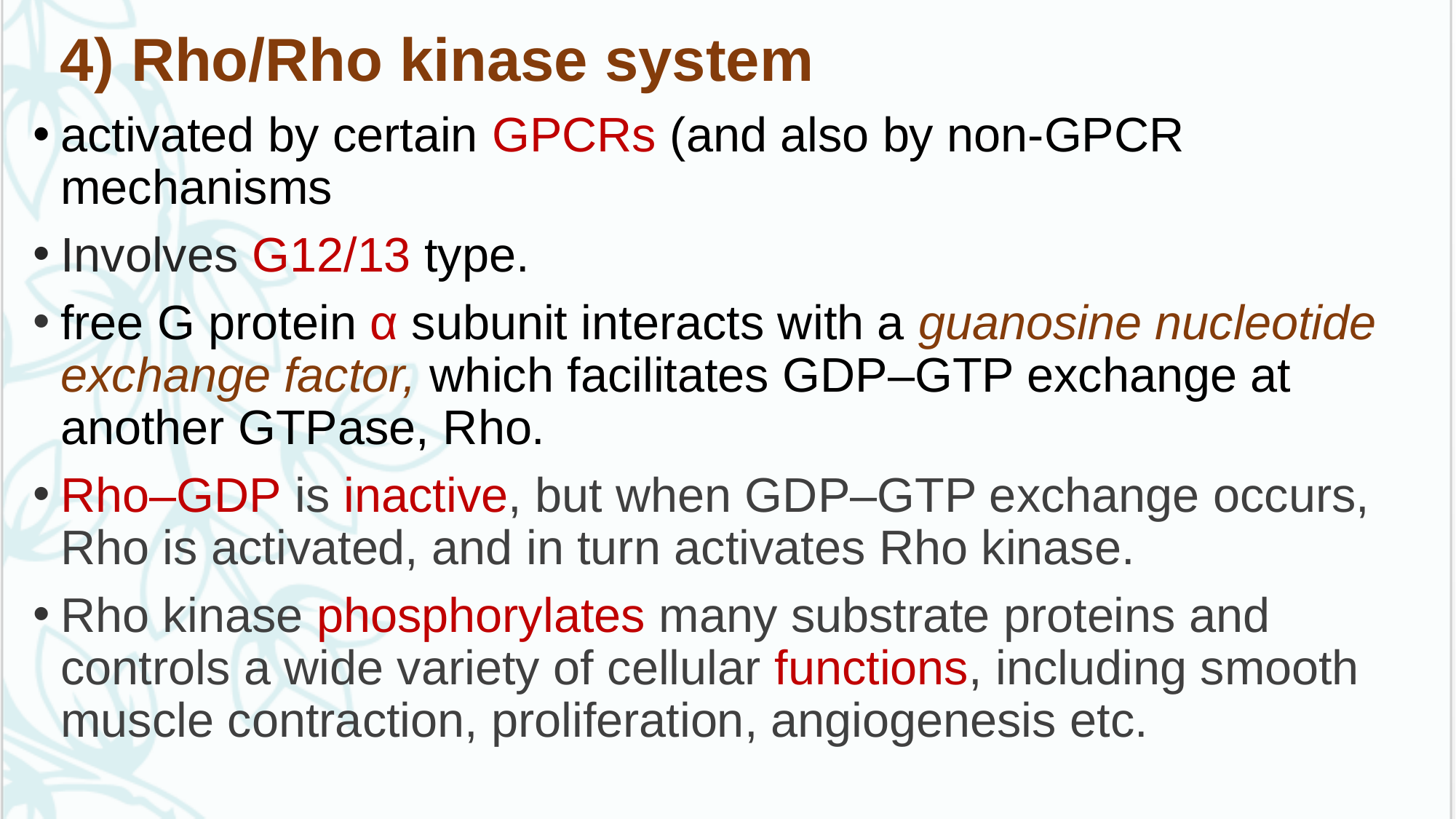

4) Rho/Rho kinase system
activated by certain GPCRs (and also by non-GPCR mechanisms
Involves G12/13 type.
free G protein α subunit interacts with a guanosine nucleotide exchange factor, which facilitates GDP–GTP exchange at another GTPase, Rho.
Rho–GDP is inactive, but when GDP–GTP exchange occurs, Rho is activated, and in turn activates Rho kinase.
Rho kinase phosphorylates many substrate proteins and controls a wide variety of cellular functions, including smooth muscle contraction, proliferation, angiogenesis etc.

# .